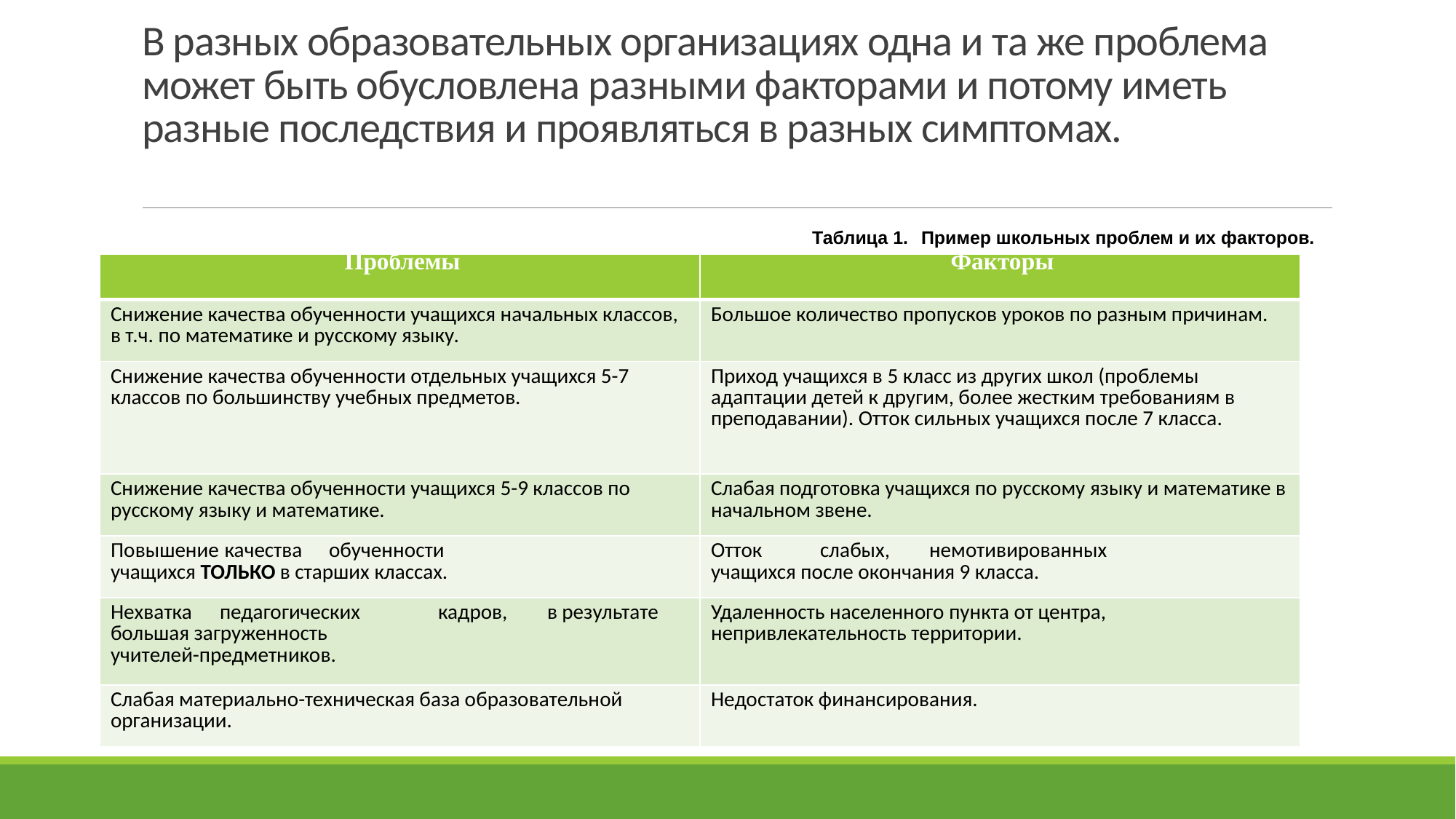

# В разных образовательных организациях одна и та же проблема может быть обусловлена разными факторами и потому иметь разные последствия и проявляться в разных симптомах.
Таблица 1.	Пример школьных проблем и их факторов.
| Проблемы | Факторы |
| --- | --- |
| Снижение качества обученности учащихся начальных классов, в т.ч. по математике и русскому языку. | Большое количество пропусков уроков по разным причинам. |
| Снижение качества обученности отдельных учащихся 5-7 классов по большинству учебных предметов. | Приход учащихся в 5 класс из других школ (проблемы адаптации детей к другим, более жестким требованиям в преподавании). Отток сильных учащихся после 7 класса. |
| Снижение качества обученности учащихся 5-9 классов по русскому языку и математике. | Слабая подготовка учащихся по русскому языку и математике в начальном звене. |
| Повышение качества обученности учащихся ТОЛЬКО в старших классах. | Отток слабых, немотивированных учащихся после окончания 9 класса. |
| Нехватка педагогических кадров, в результате большая загруженность учителей-предметников. | Удаленность населенного пункта от центра, непривлекательность территории. |
| Слабая материально-техническая база образовательной организации. | Недостаток финансирования. |